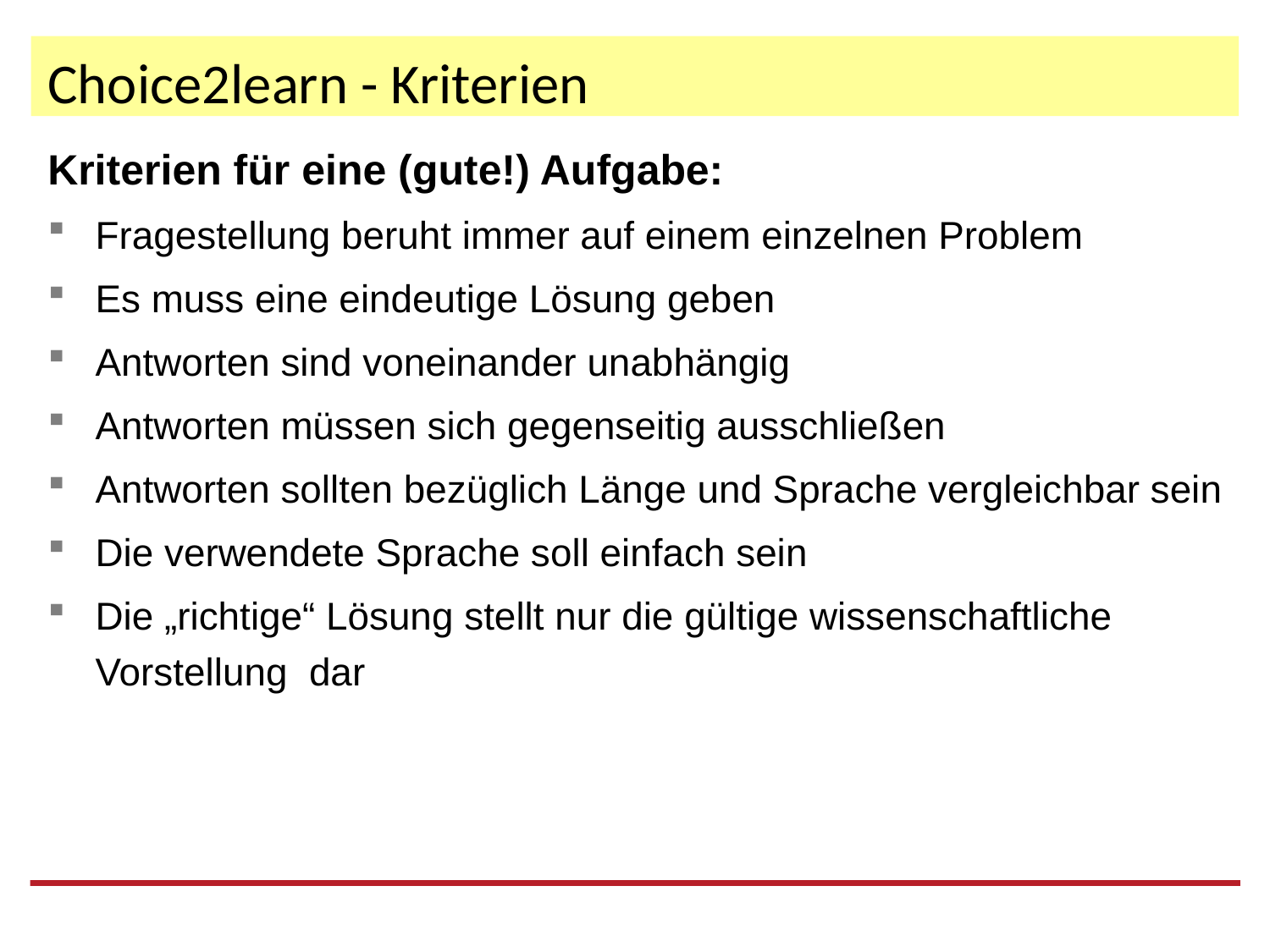

# Choice2learn - Kriterien
Kriterien für eine (gute!) Aufgabe:
Fragestellung beruht immer auf einem einzelnen Problem
Es muss eine eindeutige Lösung geben
Antworten sind voneinander unabhängig
Antworten müssen sich gegenseitig ausschließen
Antworten sollten bezüglich Länge und Sprache vergleichbar sein
Die verwendete Sprache soll einfach sein
Die „richtige“ Lösung stellt nur die gültige wissenschaftliche Vorstellung  dar